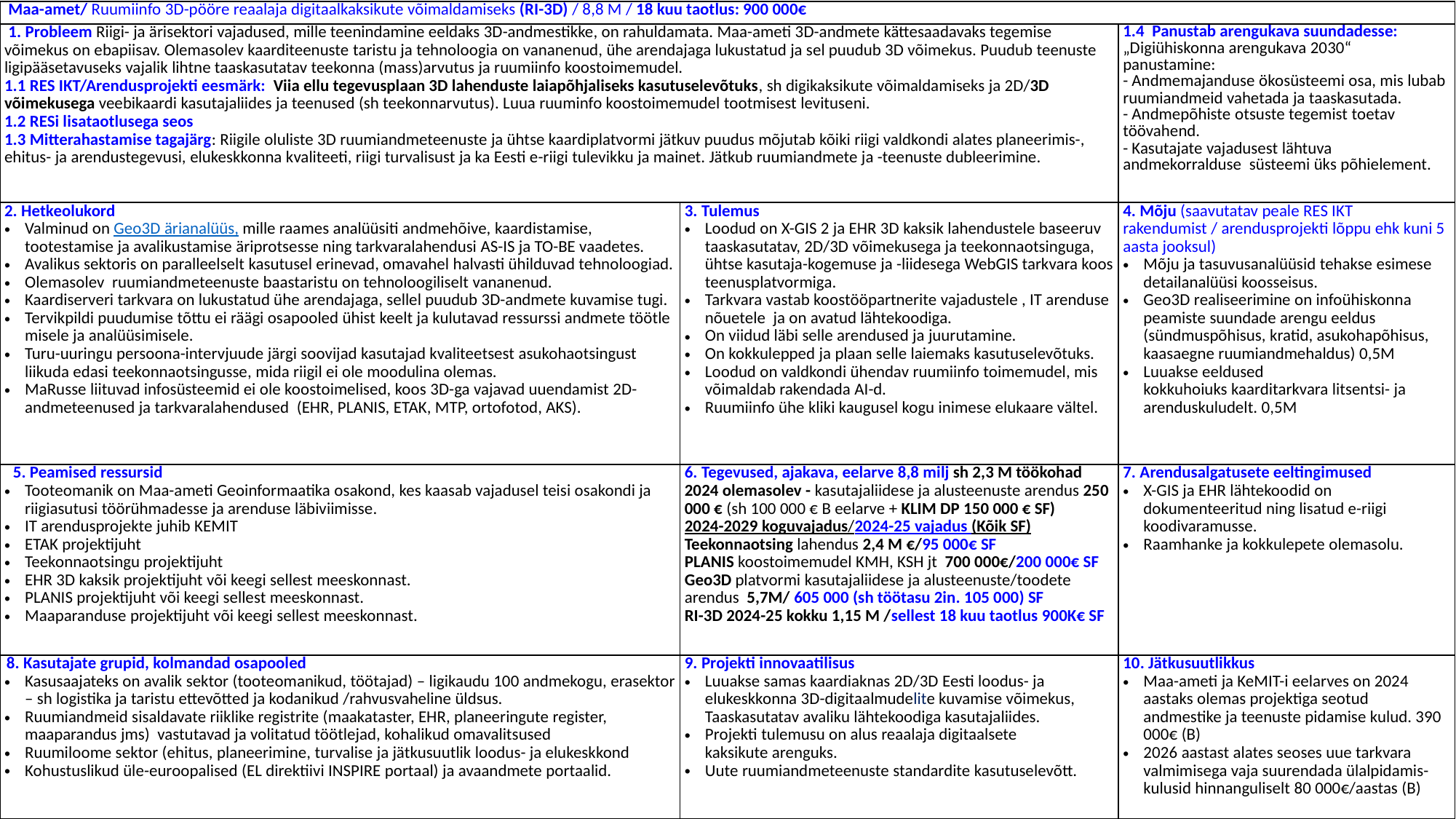

| Maa-amet/ Ruumiinfo 3D-pööre reaalaja digitaalkaksikute võimaldamiseks (RI-3D) / 8,8 M / 18 kuu taotlus: 900 000€ |  |  |
| --- | --- | --- |
| 1. Probleem Riigi- ja ärisektori vajadused, mille teenindamine eeldaks 3D-andmestikke, on rahuldamata. Maa-ameti 3D-andmete kättesaadavaks tegemise võimekus on ebapiisav. Olemasolev kaarditeenuste taristu ja tehnoloogia on vananenud, ühe arendajaga lukustatud ja sel puudub 3D võimekus. Puudub teenuste ligipääsetavuseks vajalik lihtne taaskasutatav teekonna (mass)arvutus ja ruumiinfo koostoimemudel. 1.1 RES IKT/Arendusprojekti eesmärk:  Viia ellu tegevusplaan 3D lahenduste laiapõhjaliseks kasutuselevõtuks, sh digikaksikute võimaldamiseks ja 2D/3D võimekusega veebikaardi kasutajaliides ja teenused (sh teekonnarvutus). Luua ruuminfo koostoimemudel tootmisest levituseni. 1.2 RESi lisataotlusega seos 1.3 Mitterahastamise tagajärg: Riigile oluliste 3D ruumiandmeteenuste ja ühtse kaardiplatvormi jätkuv puudus mõjutab kõiki riigi valdkondi alates planeerimis-, ehitus- ja arendustegevusi, elukeskkonna kvaliteeti, riigi turvalisust ja ka Eesti e-riigi tulevikku ja mainet. Jätkub ruumiandmete ja -teenuste dubleerimine. |  | 1.4  Panustab arengukava suundadesse: „Digiühiskonna arengukava 2030“ panustamine:  - Andmemajanduse ökosüsteemi osa, mis lubab ruumiandmeid vahetada ja taaskasutada. - Andmepõhiste otsuste tegemist toetav töövahend.  - Kasutajate vajadusest lähtuva andmekorralduse  süsteemi üks põhielement. |
| 2. Hetkeolukord Valminud on Geo3D ärianalüüs, mille raames analüüsiti andmehõive, kaardistamise, tootestamise ja avalikustamise äriprotsesse ning tarkvaralahendusi AS-IS ja TO-BE vaadetes. Avalikus sektoris on paralleelselt kasutusel erinevad, omavahel halvasti ühilduvad tehnoloogiad. Olemasolev  ruumiandmeteenuste baastaristu on tehnoloogiliselt vananenud.  Kaardiserveri tarkvara on lukustatud ühe arendajaga, sellel puudub 3D-andmete kuvamise tugi. Tervikpildi puudumise tõttu ei räägi osapooled ühist keelt ja kulutavad ressurssi andmete töötlemisele ja analüüsimisele.  Turu-uuringu persoona-intervjuude järgi soovijad kasutajad kvaliteetsest asukohaotsingust liikuda edasi teekonnaotsingusse, mida riigil ei ole moodulina olemas.  MaRusse liituvad infosüsteemid ei ole koostoimelised, koos 3D-ga vajavad uuendamist 2D-andmeteenused ja tarkvaralahendused  (EHR, PLANIS, ETAK, MTP, ortofotod, AKS). | 3. Tulemus  Loodud on X-GIS 2 ja EHR 3D kaksik lahendustele baseeruv taaskasutatav, 2D/3D võimekusega ja teekonnaotsinguga, ühtse kasutaja-kogemuse ja -liidesega WebGIS tarkvara koos teenusplatvormiga. Tarkvara vastab koostööpartnerite vajadustele , IT arenduse nõuetele  ja on avatud lähtekoodiga.   On viidud läbi selle arendused ja juurutamine. On kokkulepped ja plaan selle laiemaks kasutuselevõtuks. Loodud on valdkondi ühendav ruumiinfo toimemudel, mis võimaldab rakendada AI-d. Ruumiinfo ühe kliki kaugusel kogu inimese elukaare vältel. | 4. Mõju (saavutatav peale RES IKT rakendumist / arendusprojekti lõppu ehk kuni 5 aasta jooksul) Mõju ja tasuvusanalüüsid tehakse esimese detailanalüüsi koosseisus. Geo3D realiseerimine on infoühiskonna peamiste suundade arengu eeldus (sündmuspõhisus, kratid, asukohapõhisus, kaasaegne ruumiandmehaldus) 0,5M Luuakse eeldused kokkuhoiuks kaarditarkvara litsentsi- ja arenduskuludelt. 0,5M |
| 5. Peamised ressursid  Tooteomanik on Maa-ameti Geoinformaatika osakond, kes kaasab vajadusel teisi osakondi ja riigiasutusi töörühmadesse ja arenduse läbiviimisse. IT arendusprojekte juhib KEMIT ETAK projektijuht Teekonnaotsingu projektijuht EHR 3D kaksik projektijuht või keegi sellest meeskonnast. PLANIS projektijuht või keegi sellest meeskonnast. Maaparanduse projektijuht või keegi sellest meeskonnast. | 6. Tegevused, ajakava, eelarve 8,8 milj sh 2,3 M töökohad 2024 olemasolev - kasutajaliidese ja alusteenuste arendus 250 000 € (sh 100 000 € B eelarve + KLIM DP 150 000 € SF)  2024-2029 koguvajadus/2024-25 vajadus (Kõik SF) Teekonnaotsing lahendus 2,4 M €/95 000€ SF PLANIS koostoimemudel KMH, KSH jt  700 000€/200 000€ SF Geo3D platvormi kasutajaliidese ja alusteenuste/toodete arendus  5,7M/ 605 000 (sh töötasu 2in. 105 000) SF RI-3D 2024-25 kokku 1,15 M /sellest 18 kuu taotlus 900K€ SF | 7. Arendusalgatusete eeltingimused X-GIS ja EHR lähtekoodid on dokumenteeritud ning lisatud e-riigi koodivaramusse.  Raamhanke ja kokkulepete olemasolu. |
| 8. Kasutajate grupid, kolmandad osapooled Kasusaajateks on avalik sektor (tooteomanikud, töötajad) – ligikaudu 100 andmekogu, erasektor – sh logistika ja taristu ettevõtted ja kodanikud /rahvusvaheline üldsus. Ruumiandmeid sisaldavate riiklike registrite (maakataster, EHR, planeeringute register, maaparandus jms)  vastutavad ja volitatud töötlejad, kohalikud omavalitsused Ruumiloome sektor (ehitus, planeerimine, turvalise ja jätkusuutlik loodus- ja elukeskkond  Kohustuslikud üle-euroopalised (EL direktiivi INSPIRE portaal) ja avaandmete portaalid. | 9. Projekti innovaatilisus Luuakse samas kaardiaknas 2D/3D Eesti loodus- ja elukeskkonna 3D-digitaalmudelite kuvamise võimekus, Taaskasutatav avaliku lähtekoodiga kasutajaliides. Projekti tulemusu on alus reaalaja digitaalsete kaksikute arenguks. Uute ruumiandmeteenuste standardite kasutuselevõtt. | 10. Jätkusuutlikkus Maa-ameti ja KeMIT-i eelarves on 2024 aastaks olemas projektiga seotud andmestike ja teenuste pidamise kulud. 390 000€ (B) 2026 aastast alates seoses uue tarkvara valmimisega vaja suurendada ülalpidamis-kulusid hinnanguliselt 80 000€/aastas (B) |